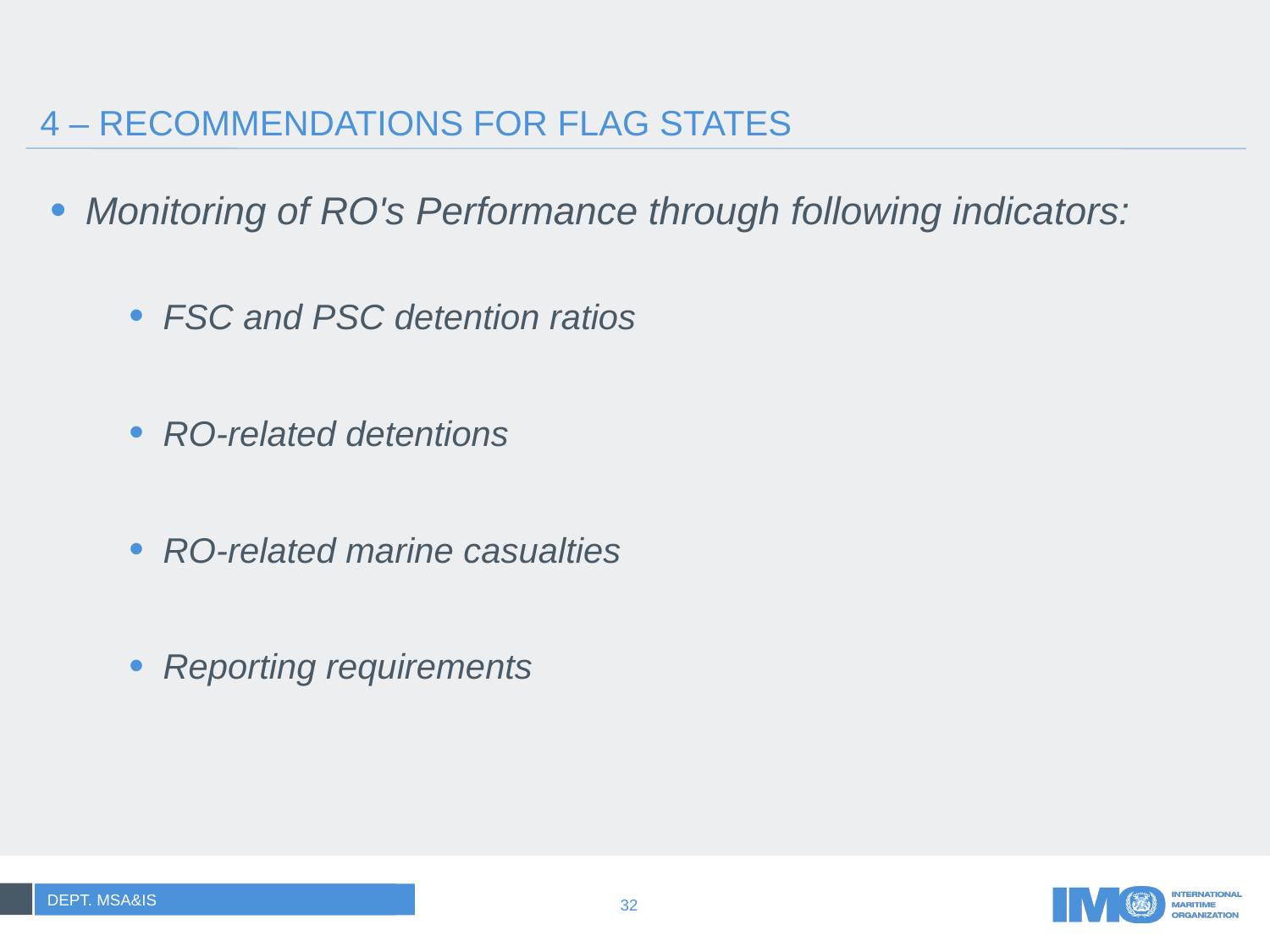

# 4 – RECOMMENDATIONS FOR FLAG STATES
Monitoring of RO's Performance through following indicators:

FSC and PSC detention ratios

RO-related detentions

RO-related marine casualties

Reporting requirements